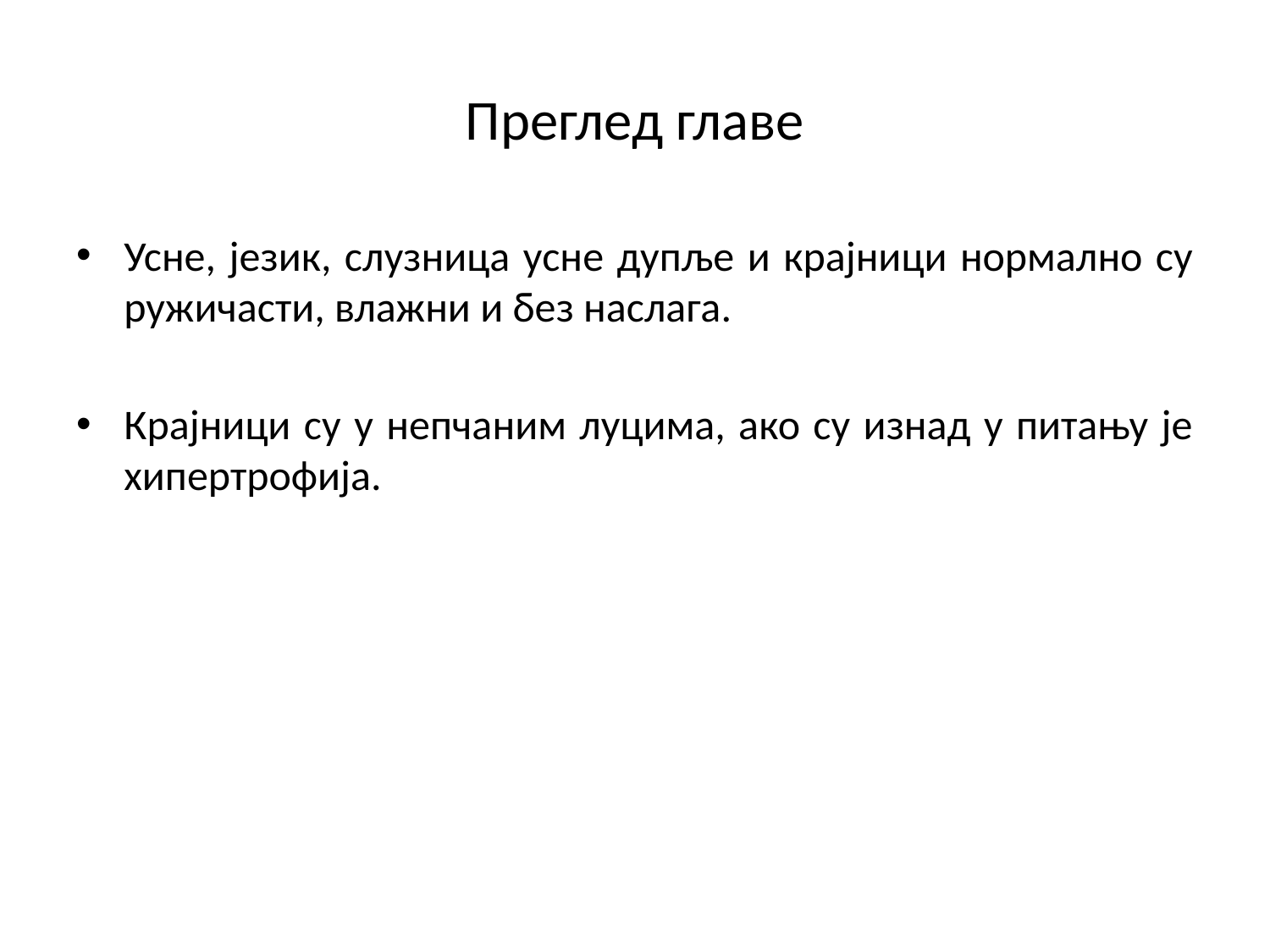

# Преглед главе
Усне, језик, слузница усне дупље и крајници нормално су ружичасти, влажни и без наслага.

Крајници су у непчаним луцима, ако су изнад у питању је хипертрофија.